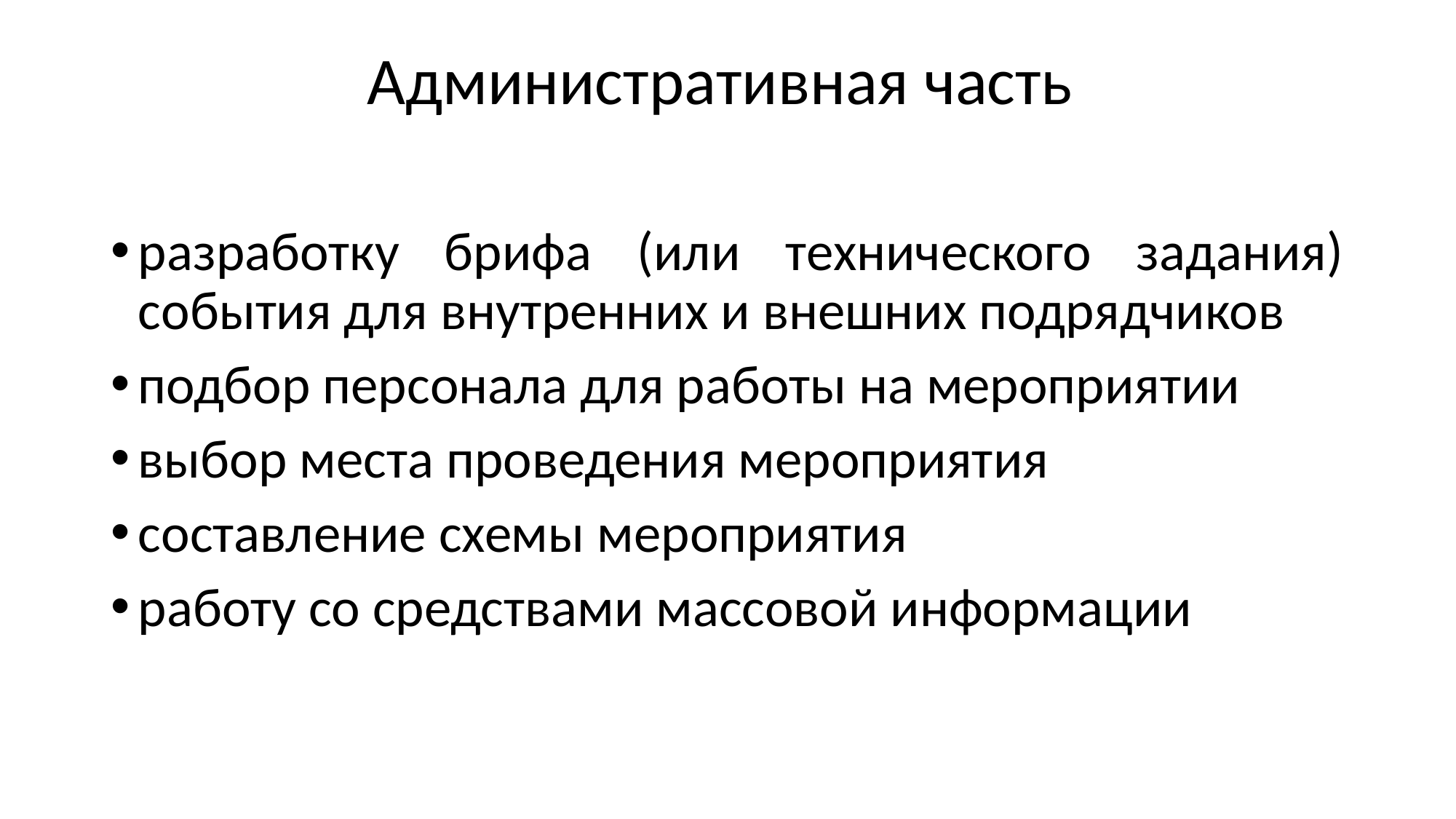

# Административная часть
разработку брифа (или технического задания) события для внутренних и внешних подрядчиков
подбор персонала для работы на мероприятии
выбор места проведения мероприятия
составление схемы мероприятия
работу со средствами массовой информации